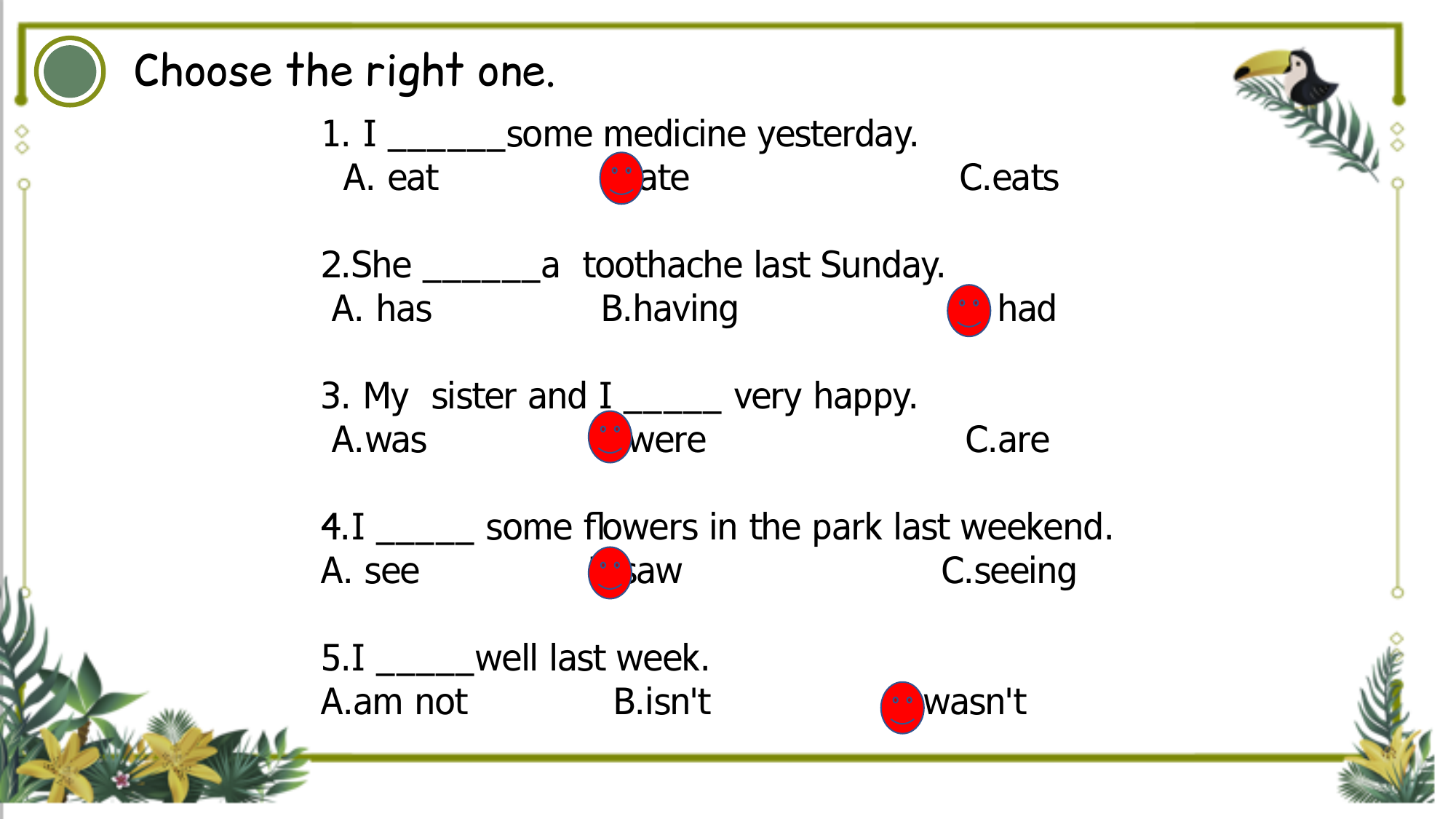

Choose the right one.

1. I ______some medicine yesterday.
  A. eat               B.ate                        C.eats

2.She ______a  toothache last Sunday.
 A. has               B.having                   C. had

3. My  sister and I _____ very happy.
 A.was               B.were                       C.are

4.I _____ some flowers in the park last weekend.
A. see               B.saw                       C.seeing

5.I _____well last week.
A.am not             B.isn't                C.wasn't